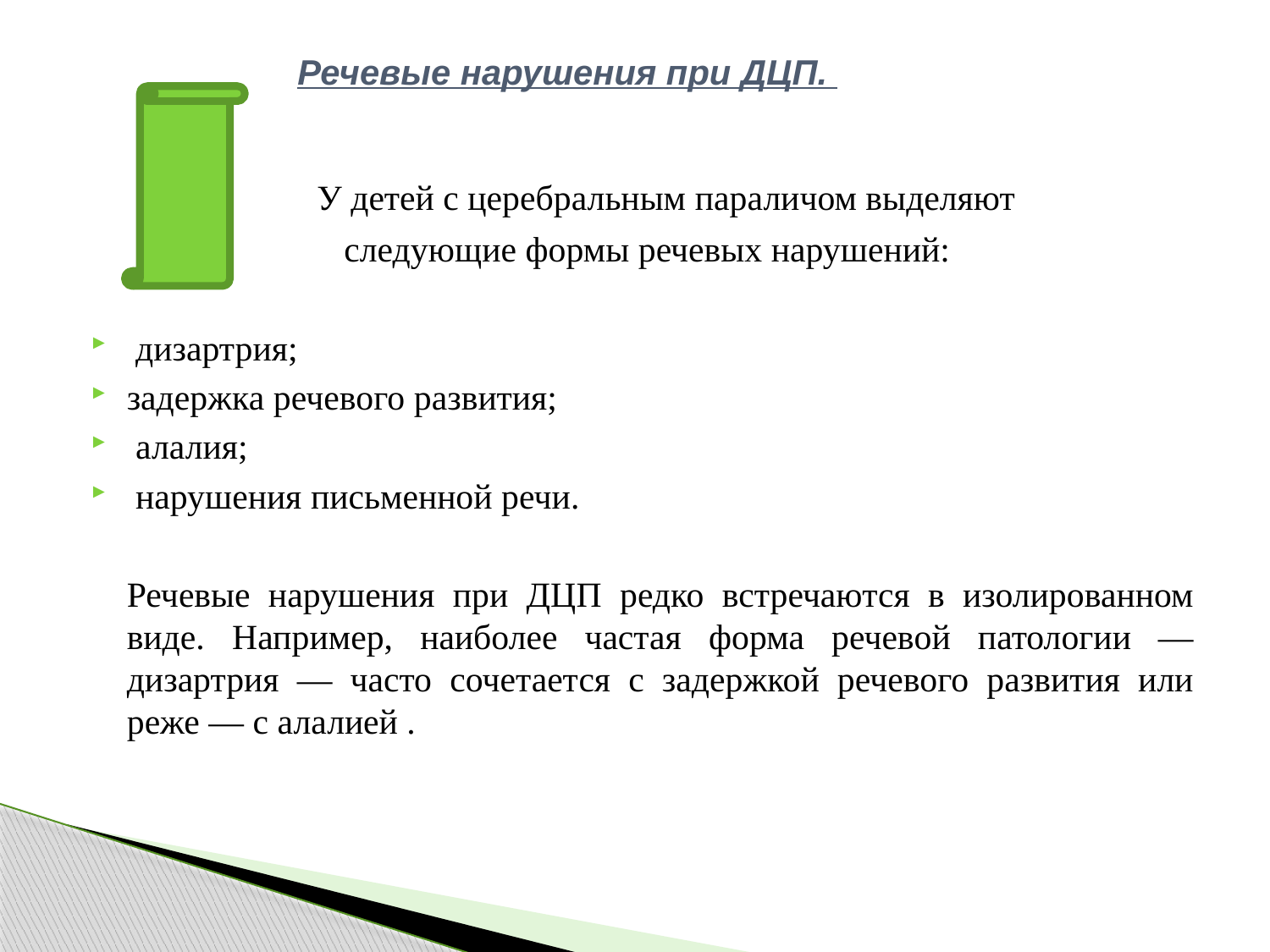

# Речевые нарушения при ДЦП.

    У детей с церебральным параличом выделяют
 следующие формы речевых нарушений:

 дизартрия;
задержка речевого развития;
 алалия;
 нарушения письменной речи.

	Речевые нарушения при ДЦП редко встречаются в изолированном виде. Например, наиболее частая форма речевой патологии — дизартрия — часто сочетается с задержкой речевого развития или реже — с алалией .